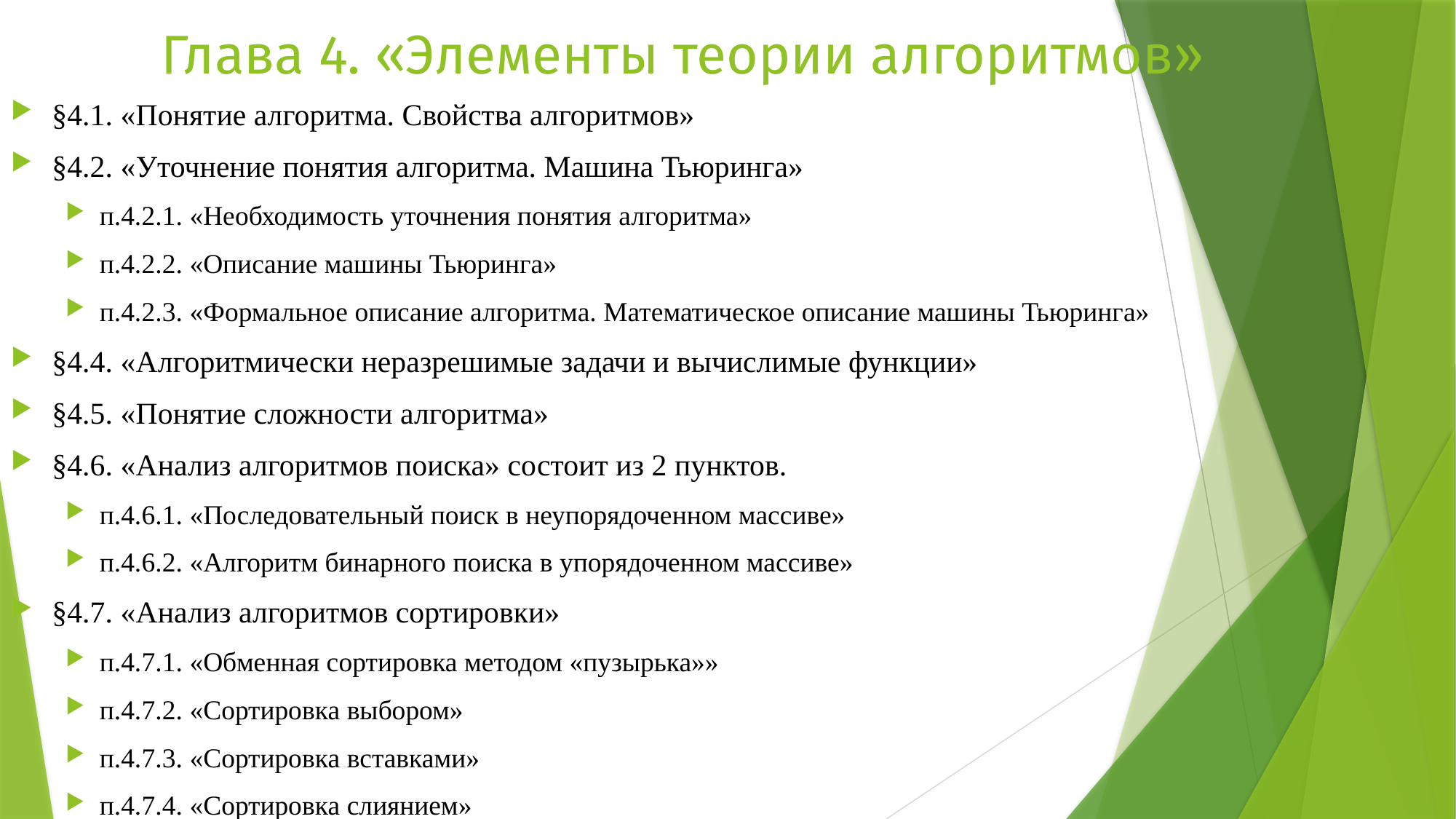

# Глава 4. «Элементы теории алгоритмов»
§4.1. «Понятие алгоритма. Свойства алгоритмов»
§4.2. «Уточнение понятия алгоритма. Машина Тьюринга»
п.4.2.1. «Необходимость уточнения понятия алгоритма»
п.4.2.2. «Описание машины Тьюринга»
п.4.2.3. «Формальное описание алгоритма. Математическое описание машины Тьюринга»
§4.4. «Алгоритмически неразрешимые задачи и вычислимые функции»
§4.5. «Понятие сложности алгоритма»
§4.6. «Анализ алгоритмов поиска» состоит из 2 пунктов.
п.4.6.1. «Последовательный поиск в неупорядоченном массиве»
п.4.6.2. «Алгоритм бинарного поиска в упорядоченном массиве»
§4.7. «Анализ алгоритмов сортировки»
п.4.7.1. «Обменная сортировка методом «пузырька»»
п.4.7.2. «Сортировка выбором»
п.4.7.3. «Сортировка вставками»
п.4.7.4. «Сортировка слиянием»